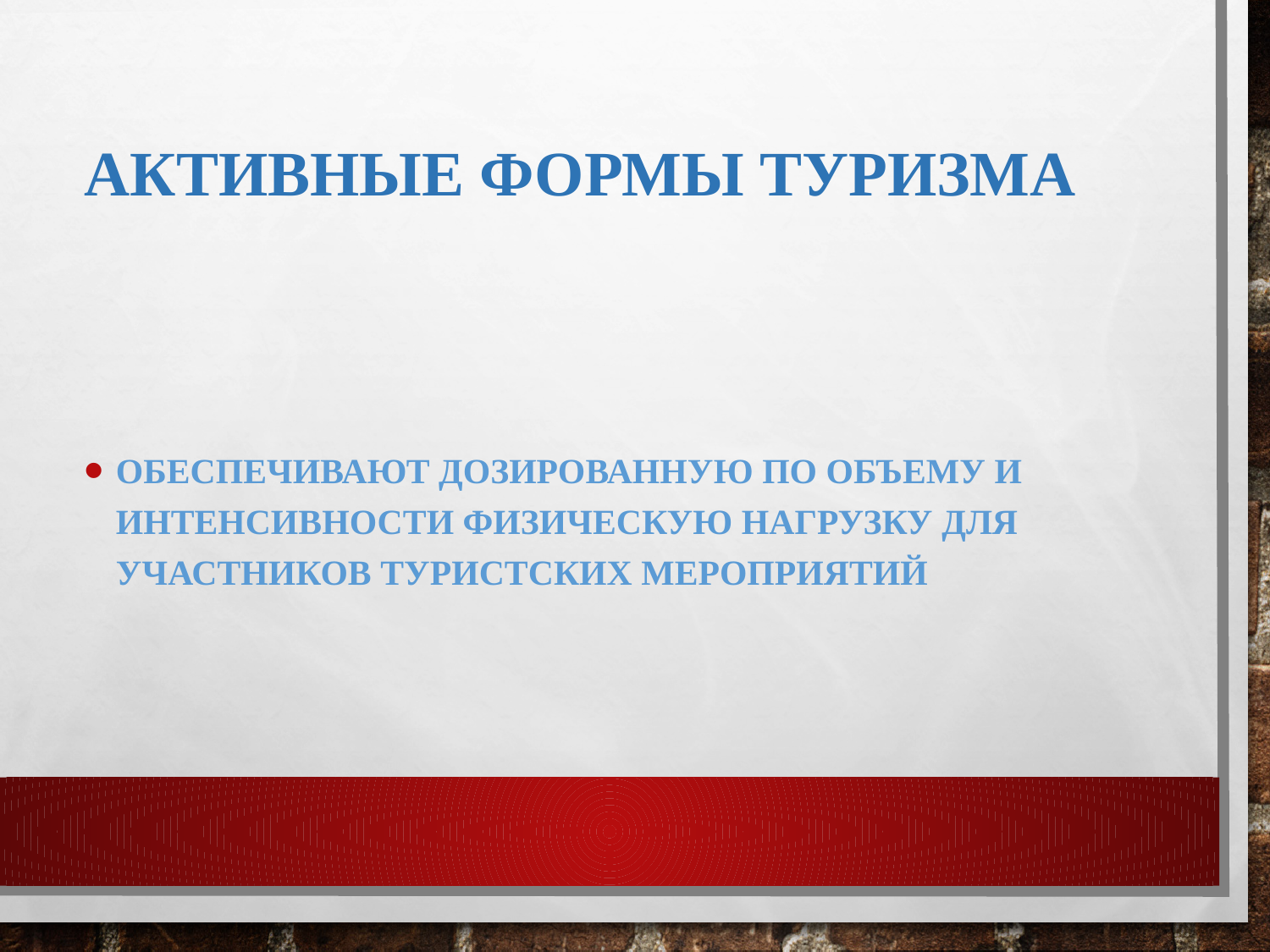

# Активные формы туризма
Обеспечивают дозированную по объему и интенсивности физическую нагрузку для участников туристских мероприятий